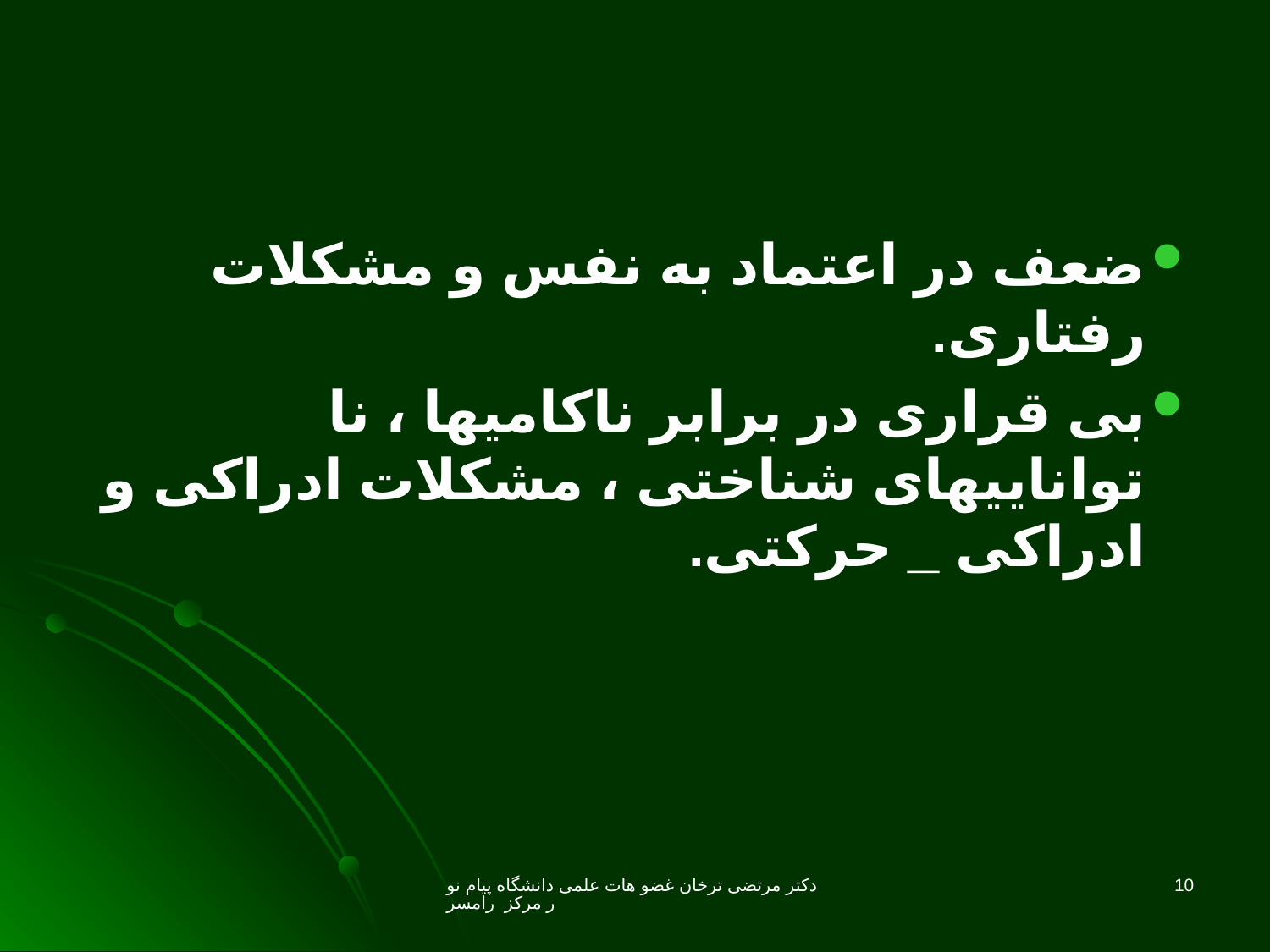

ضعف در اعتماد به نفس و مشکلات رفتاری.
بی قراری در برابر ناکامیها ، نا تواناییهای شناختی ، مشکلات ادراکی و ادراکی _ حرکتی.

دکتر مرتضی ترخان غضو هات علمی دانشگاه پیام نور مرکز رامسر
10